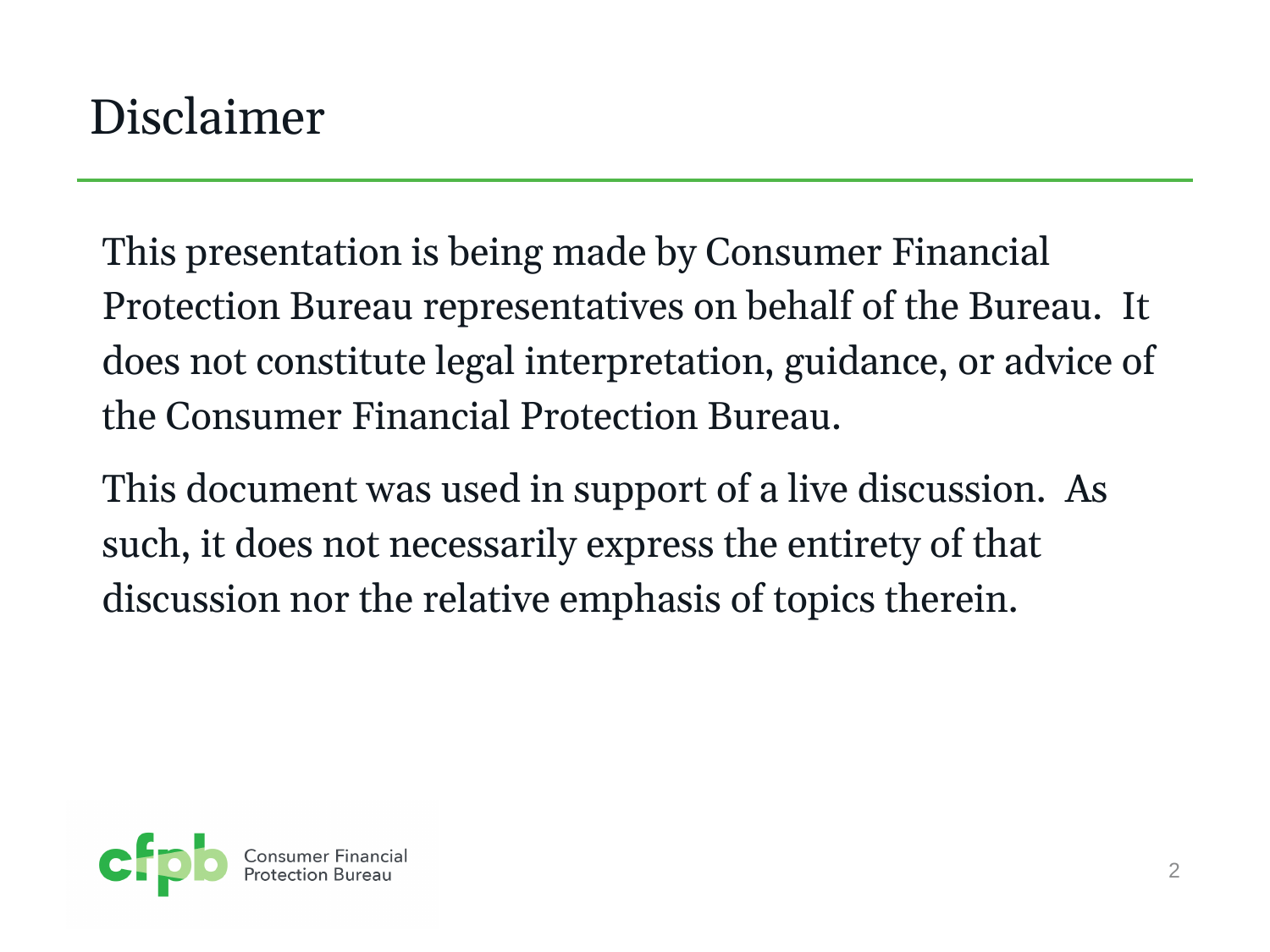

# Disclaimer
This presentation is being made by Consumer Financial Protection Bureau representatives on behalf of the Bureau.  It does not constitute legal interpretation, guidance, or advice of the Consumer Financial Protection Bureau.
This document was used in support of a live discussion.  As such, it does not necessarily express the entirety of that discussion nor the relative emphasis of topics therein.
2